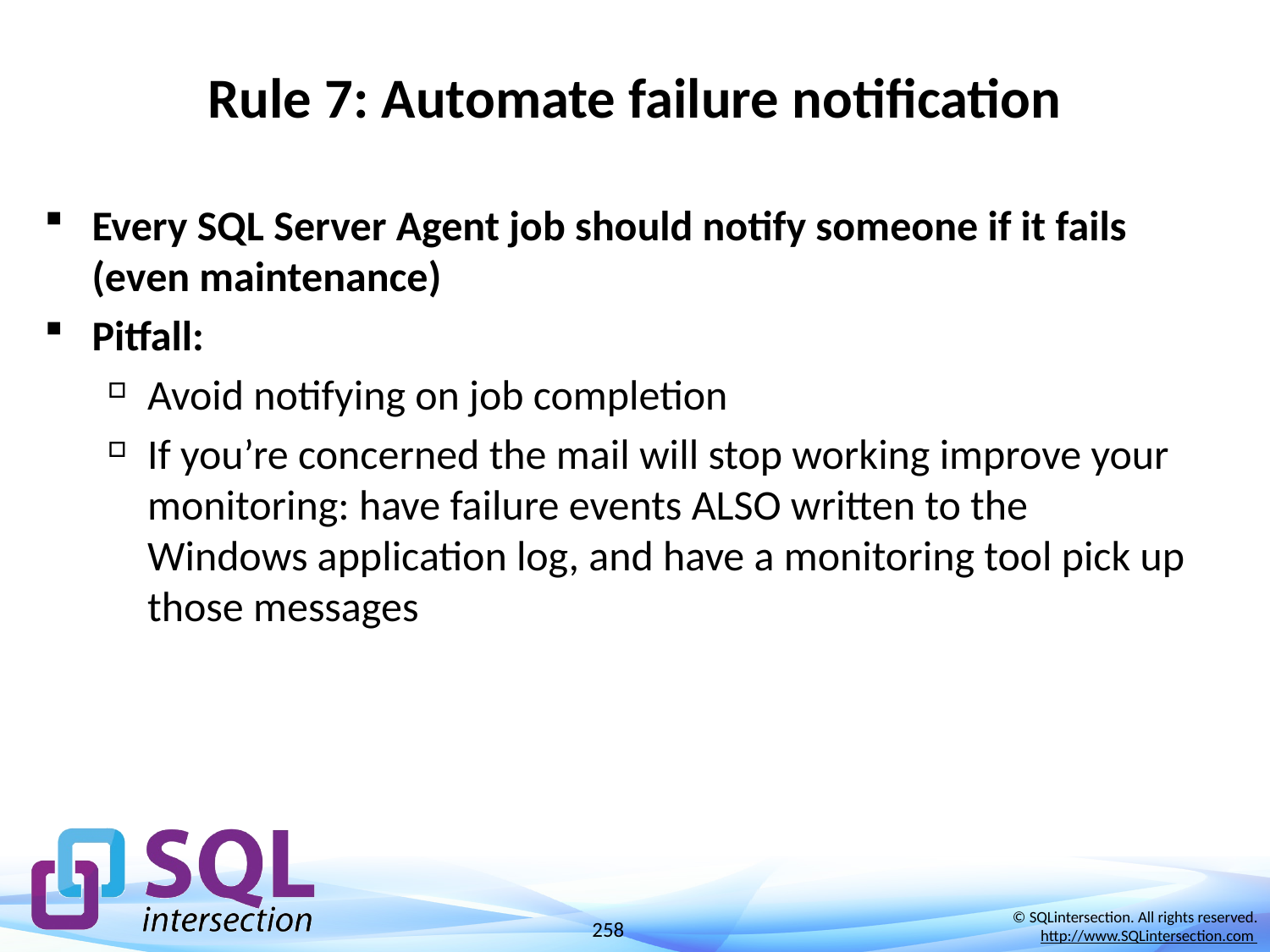

# Rule 7: Automate failure notification
Every SQL Server Agent job should notify someone if it fails (even maintenance)
Pitfall:
Avoid notifying on job completion
If you’re concerned the mail will stop working improve your monitoring: have failure events ALSO written to the Windows application log, and have a monitoring tool pick up those messages